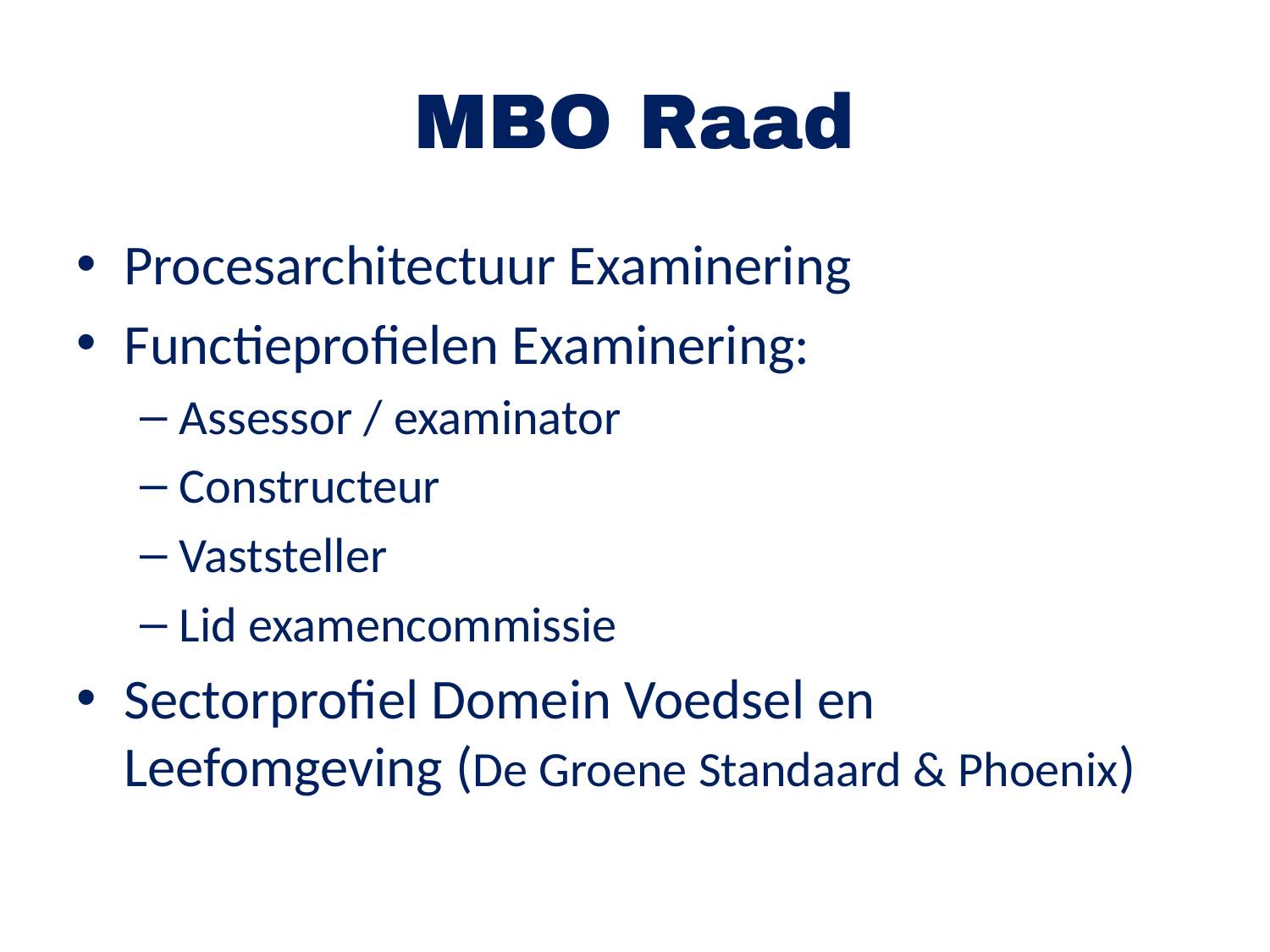

# MBO Raad
Procesarchitectuur Examinering
Functieprofielen Examinering:
Assessor / examinator
Constructeur
Vaststeller
Lid examencommissie
Sectorprofiel Domein Voedsel en Leefomgeving (De Groene Standaard & Phoenix)